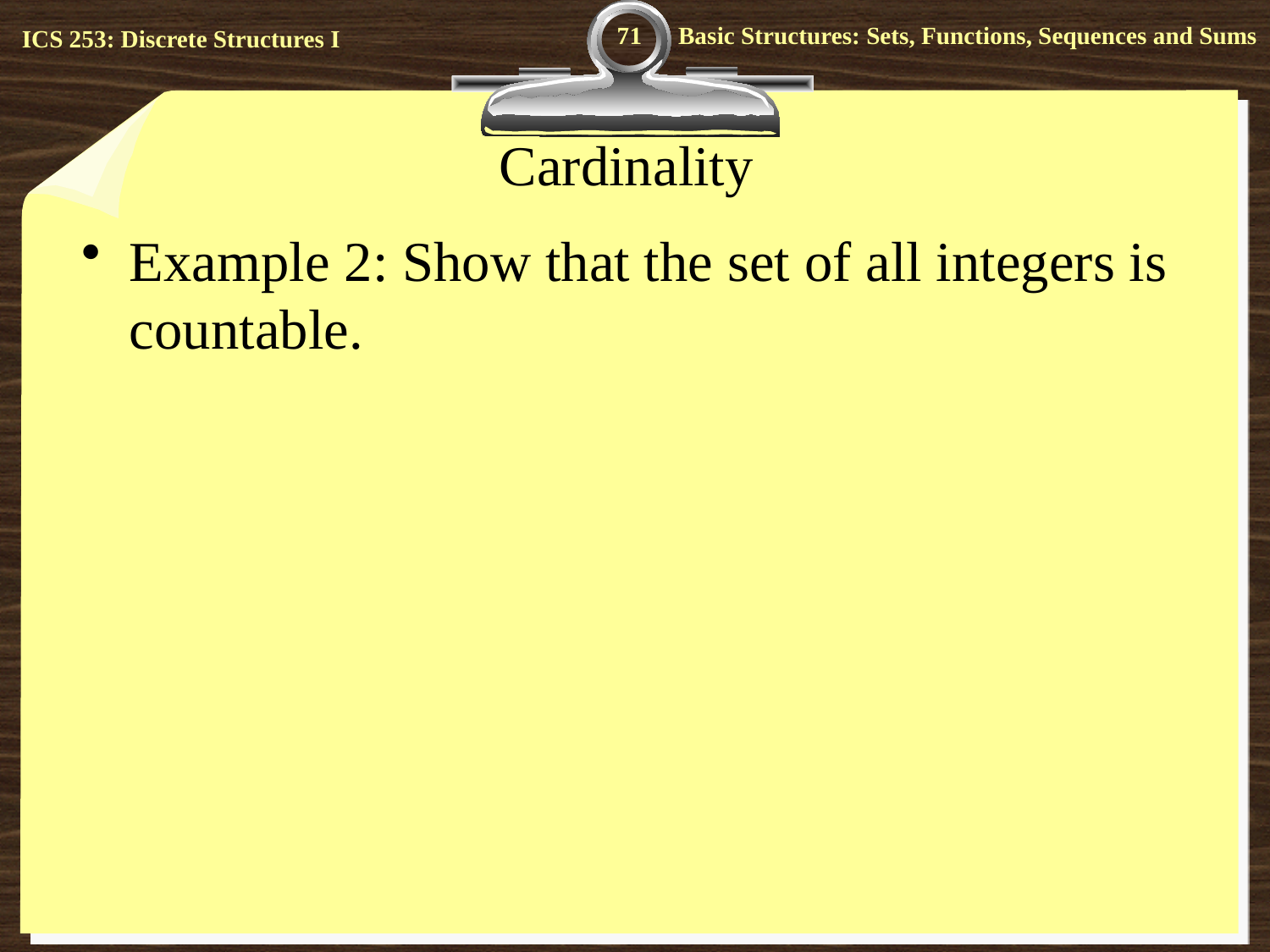

71
# Cardinality
Example 2: Show that the set of all integers is countable.